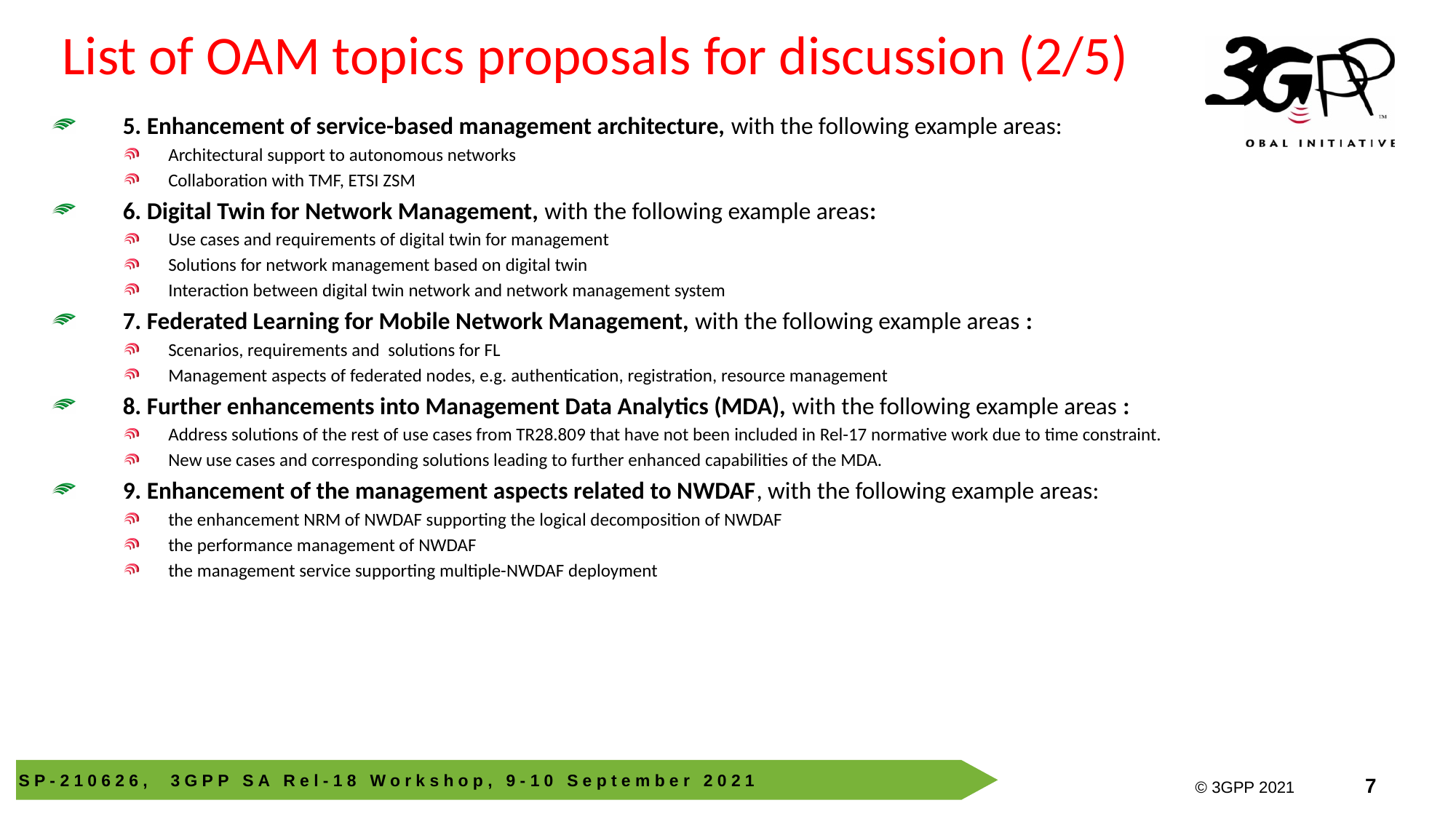

# List of OAM topics proposals for discussion (2/5)
5. Enhancement of service-based management architecture, with the following example areas:
Architectural support to autonomous networks
Collaboration with TMF, ETSI ZSM
6. Digital Twin for Network Management, with the following example areas:
Use cases and requirements of digital twin for management
Solutions for network management based on digital twin
Interaction between digital twin network and network management system
7. Federated Learning for Mobile Network Management, with the following example areas :
Scenarios, requirements and  solutions for FL
Management aspects of federated nodes, e.g. authentication, registration, resource management
8. Further enhancements into Management Data Analytics (MDA), with the following example areas :
Address solutions of the rest of use cases from TR28.809 that have not been included in Rel-17 normative work due to time constraint.
New use cases and corresponding solutions leading to further enhanced capabilities of the MDA.
9. Enhancement of the management aspects related to NWDAF, with the following example areas:
the enhancement NRM of NWDAF supporting the logical decomposition of NWDAF
the performance management of NWDAF
the management service supporting multiple-NWDAF deployment